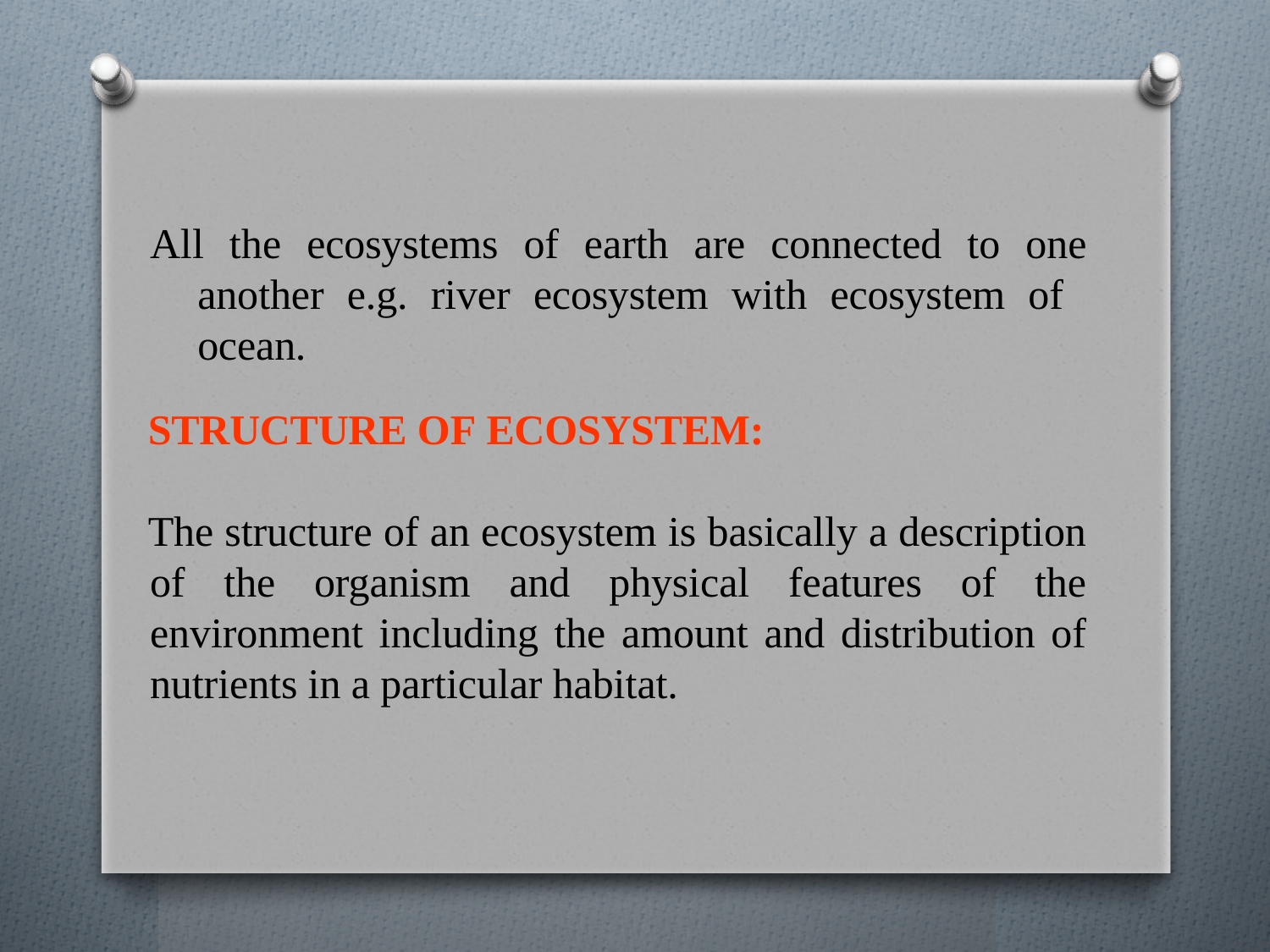

All the ecosystems of earth are connected to one another e.g. river ecosystem with ecosystem of  ocean.

STRUCTURE OF ECOSYSTEM:

The structure of an ecosystem is basically a description of the organism and physical features of the environment including the amount and distribution of nutrients in a particular habitat.